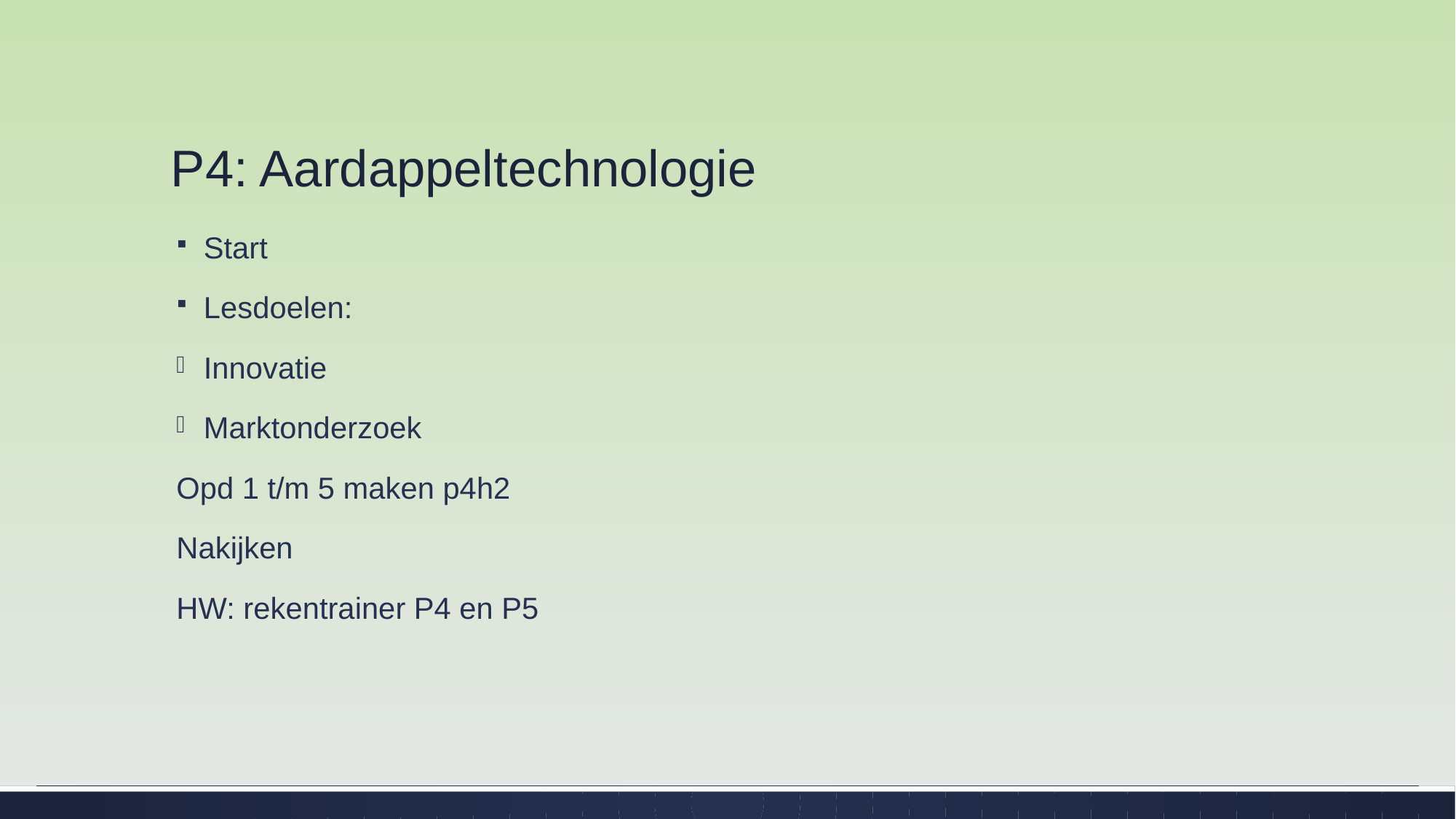

# P4: Aardappeltechnologie
Start
Lesdoelen:
Innovatie
Marktonderzoek
Opd 1 t/m 5 maken p4h2
Nakijken
HW: rekentrainer P4 en P5